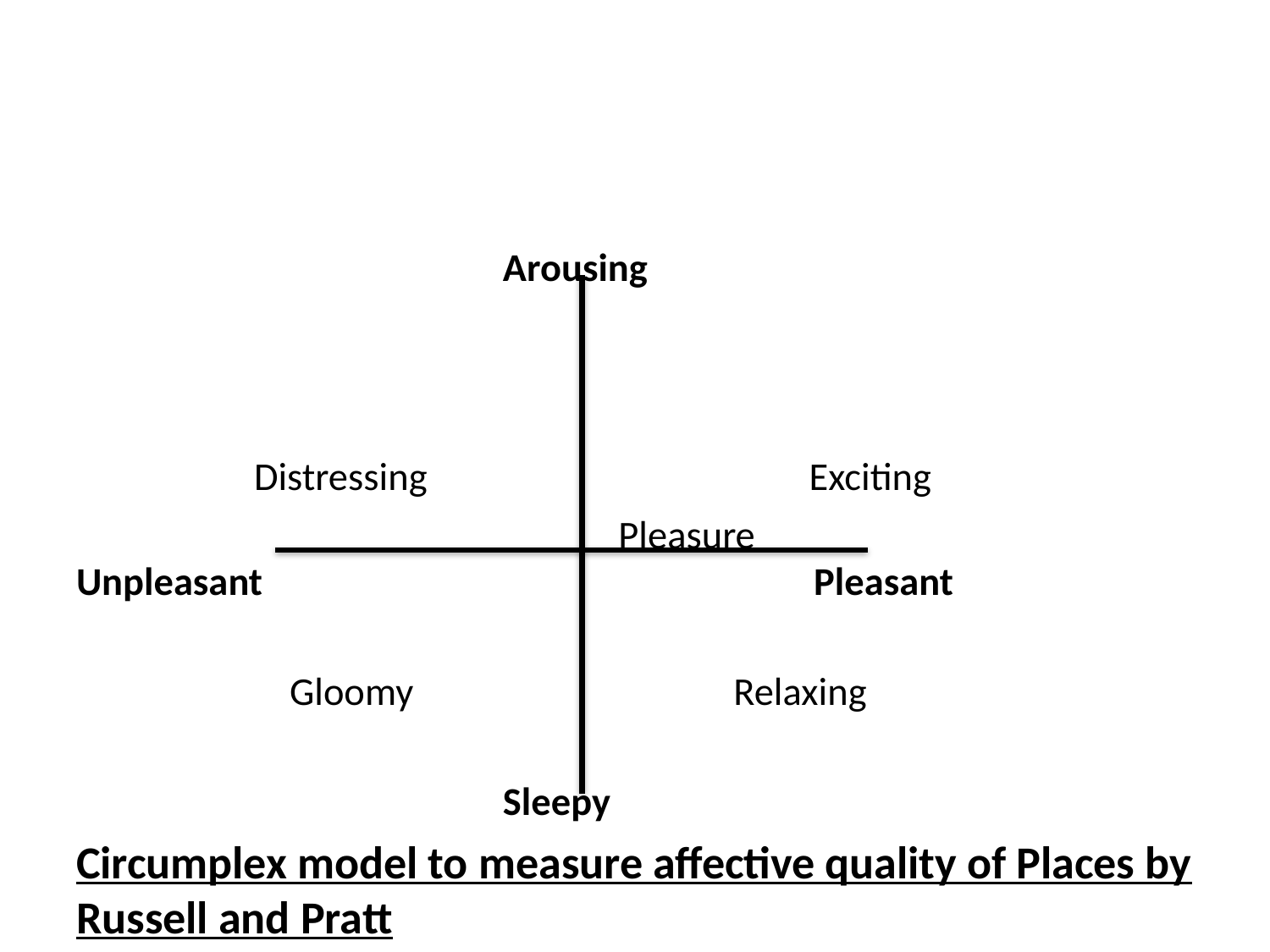

#
                                    Arousing

               Distressing                                           Exciting
                                                             Pleasure                                                 Unpleasant                                                              Pleasant

                        Gloomy                                    Relaxing

                                                Sleepy
Circumplex model to measure affective quality of Places by Russell and Pratt